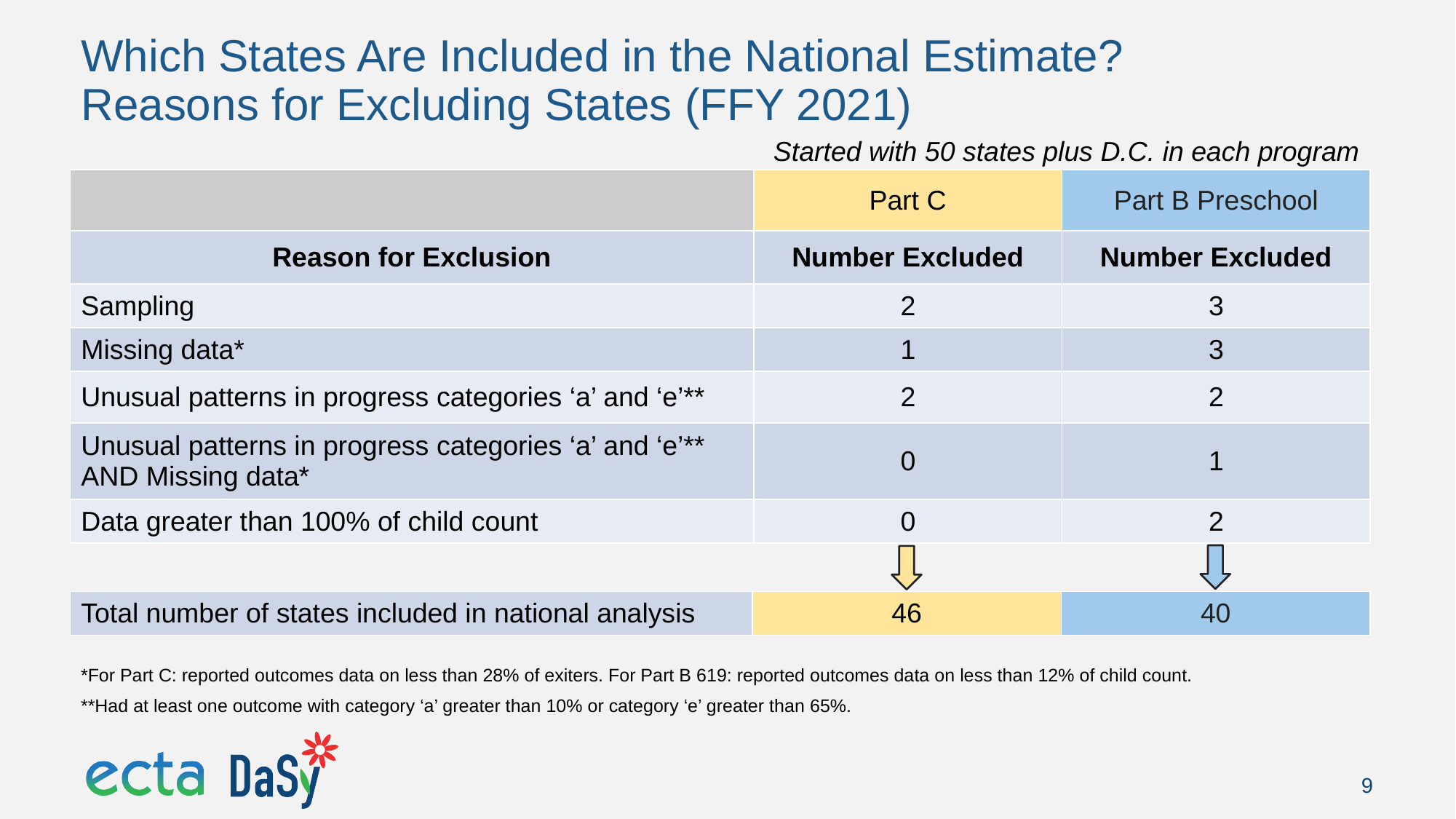

# Which States Are Included in the National Estimate? Reasons for Excluding States (FFY 2021)
Started with 50 states plus D.C. in each program
|  | Part C | Part B Preschool |
| --- | --- | --- |
| Reason for Exclusion | Number Excluded | Number Excluded |
| Sampling | 2 | 3 |
| Missing data\* | 1 | 3 |
| Unusual patterns in progress categories ‘a’ and ‘e’\*\* | 2 | 2 |
| Unusual patterns in progress categories ‘a’ and ‘e’\*\* AND Missing data\* | 0 | 1 |
| Data greater than 100% of child count | 0 | 2 |

| Total number of states included in national analysis | 46 | 40 |
| --- | --- | --- |
*For Part C: reported outcomes data on less than 28% of exiters. For Part B 619: reported outcomes data on less than 12% of child count.
**Had at least one outcome with category ‘a’ greater than 10% or category ‘e’ greater than 65%.
9